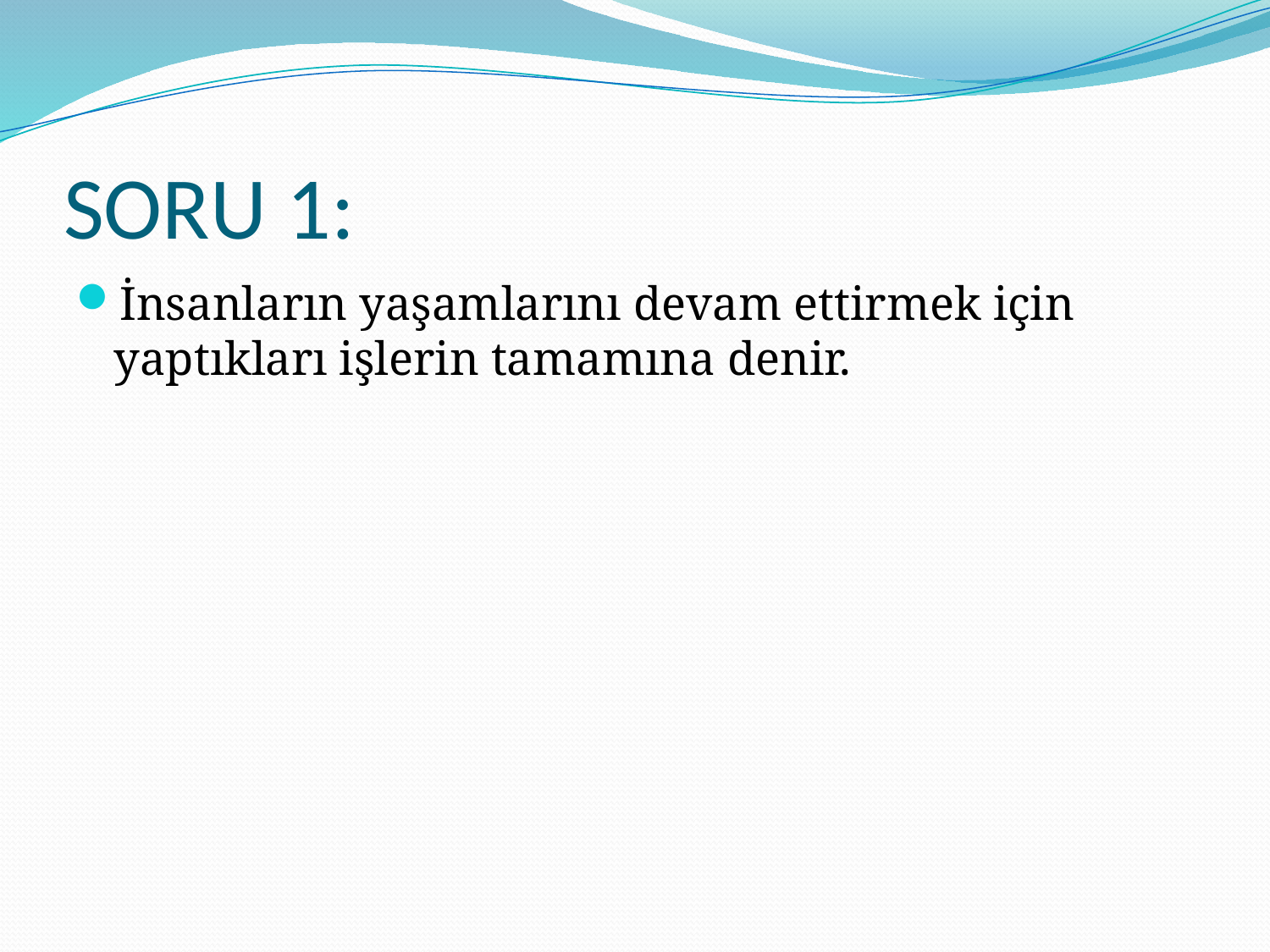

# SORU 1:
İnsanların yaşamlarını devam ettirmek için yaptıkları işlerin tamamına denir.